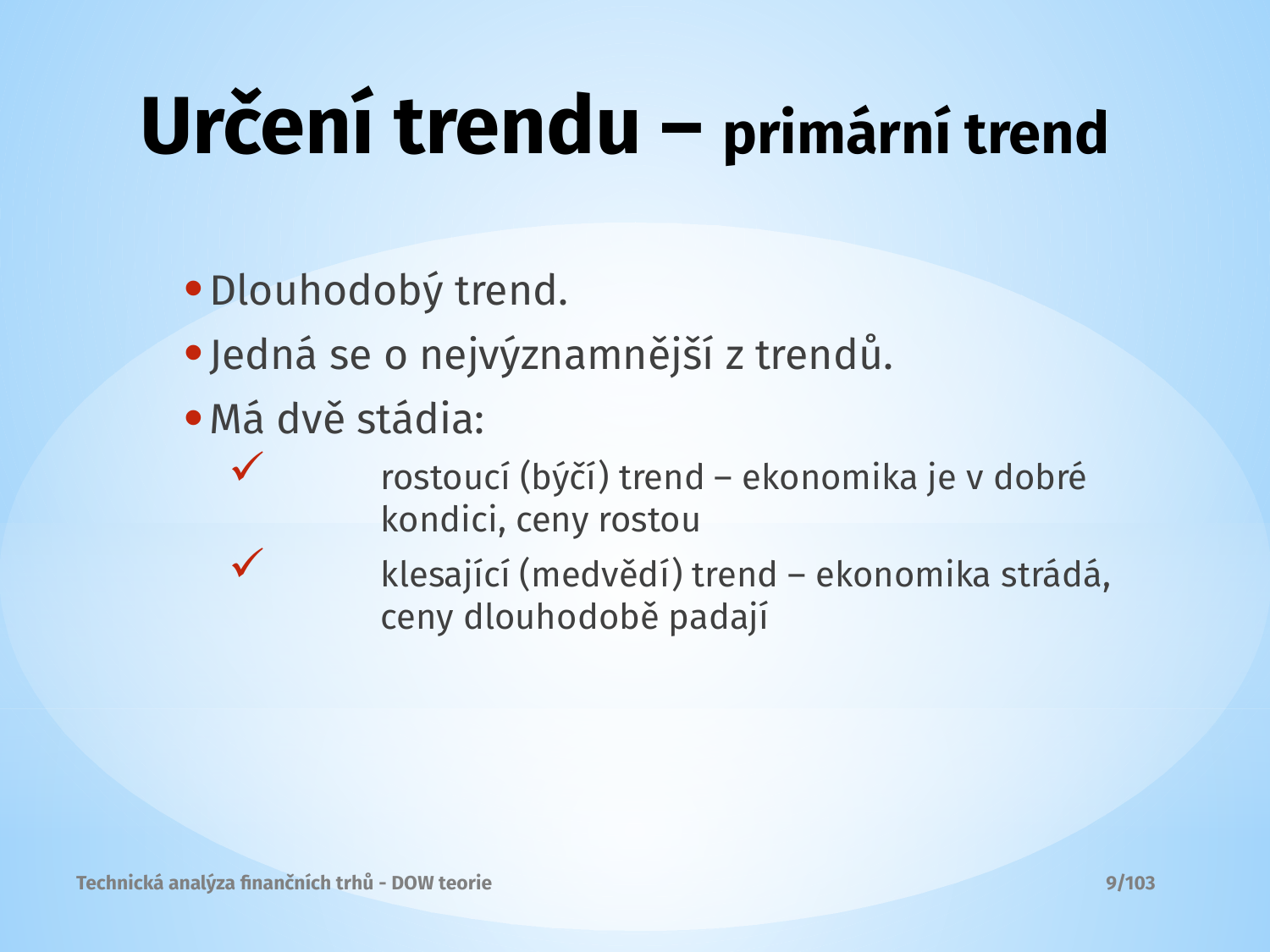

# Určení trendu – primární trend
Dlouhodobý trend.
Jedná se o nejvýznamnější z trendů.
Má dvě stádia:
 	rostoucí (býčí) trend – ekonomika je v dobré 	kondici, ceny rostou
	klesající (medvědí) trend – ekonomika strádá, 	ceny dlouhodobě padají

Technická analýza finančních trhů - DOW teorie				  	   9/103